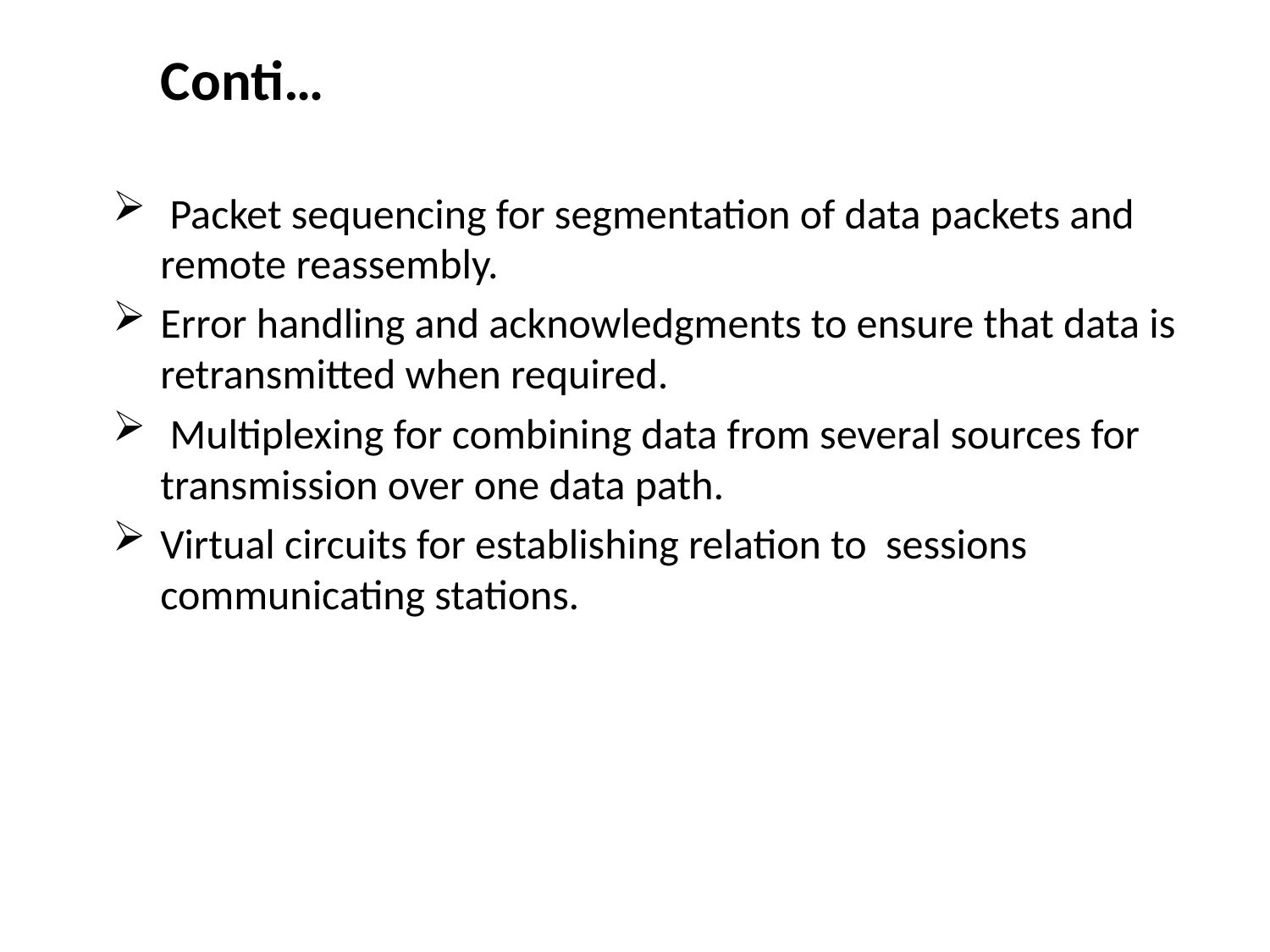

# Conti…
 Packet sequencing for segmentation of data packets and remote reassembly.
Error handling and acknowledgments to ensure that data is retransmitted when required.
 Multiplexing for combining data from several sources for transmission over one data path.
Virtual circuits for establishing relation to  sessions  communicating stations.